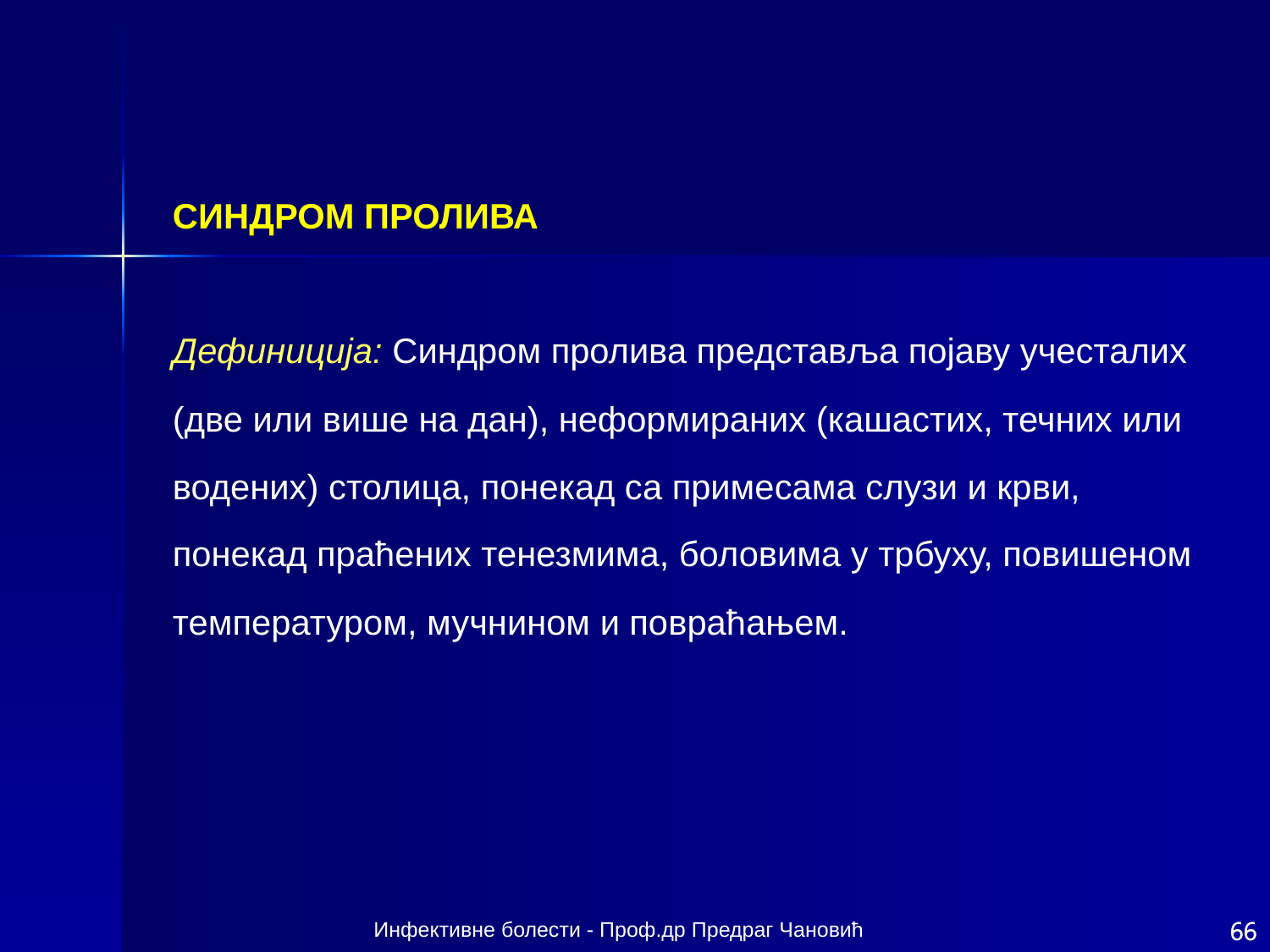

СИНДРОМ ПРОЛИВА

Дефиниција: Синдром пролива представља појаву учесталих (две или више на дан), неформираних (кашастих, течних или водених) столица, понекад са примесама слузи и крви, понекад праћених тенезмима, боловима у трбуху, повишеном температуром, мучнином и повраћањем.
Инфективне болести - Проф.др Предраг Чановић
66